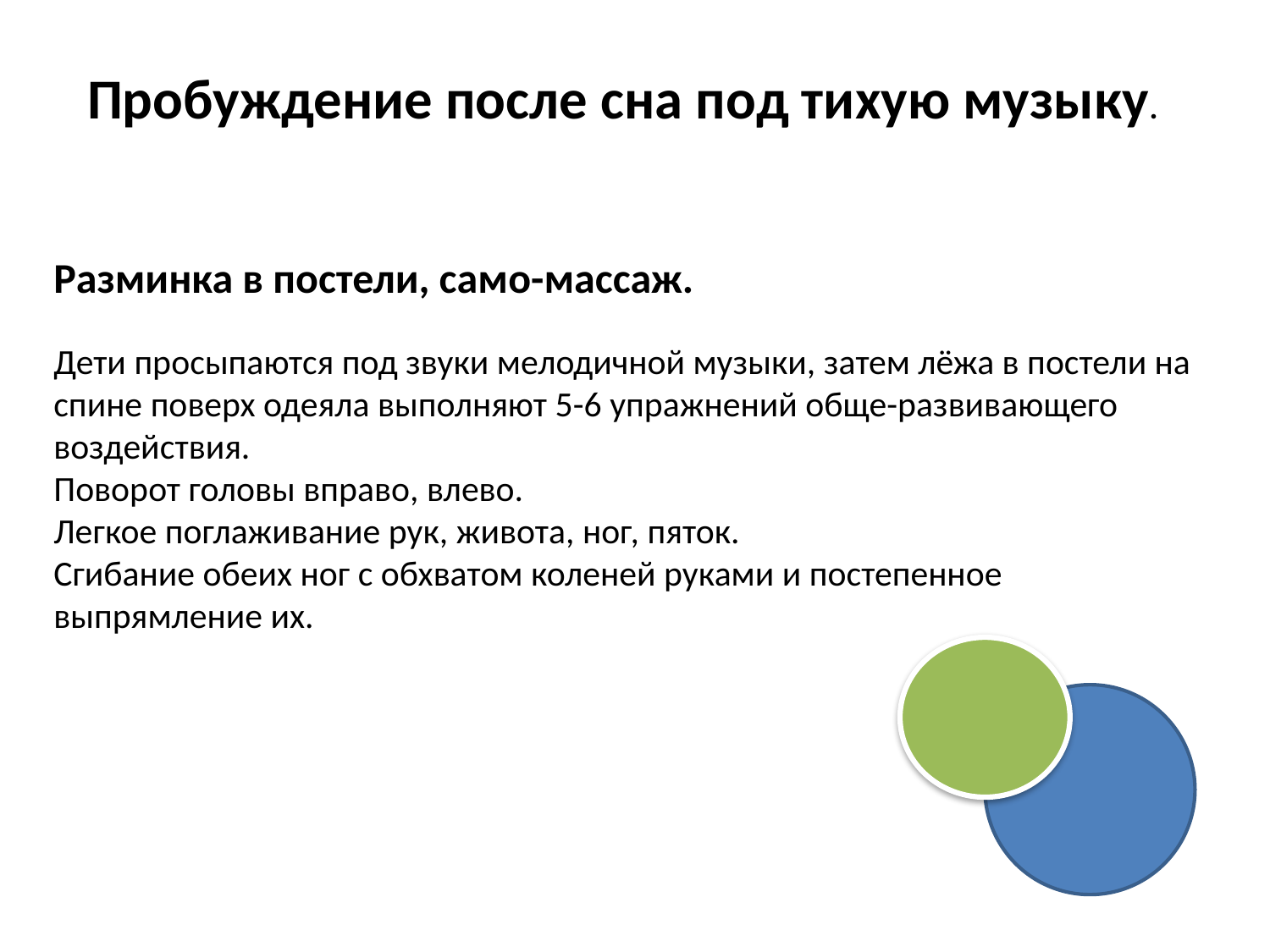

Пробуждение после сна под тихую музыку.

Разминка в постели, само-массаж.

Дети просыпаются под звуки мелодичной музыки, затем лёжа в постели на спине поверх одеяла выполняют 5-6 упражнений обще-развивающего воздействия.
Поворот головы вправо, влево.
Легкое поглаживание рук, живота, ног, пяток.
Сгибание обеих ног с обхватом коленей руками и постепенное выпрямление их.